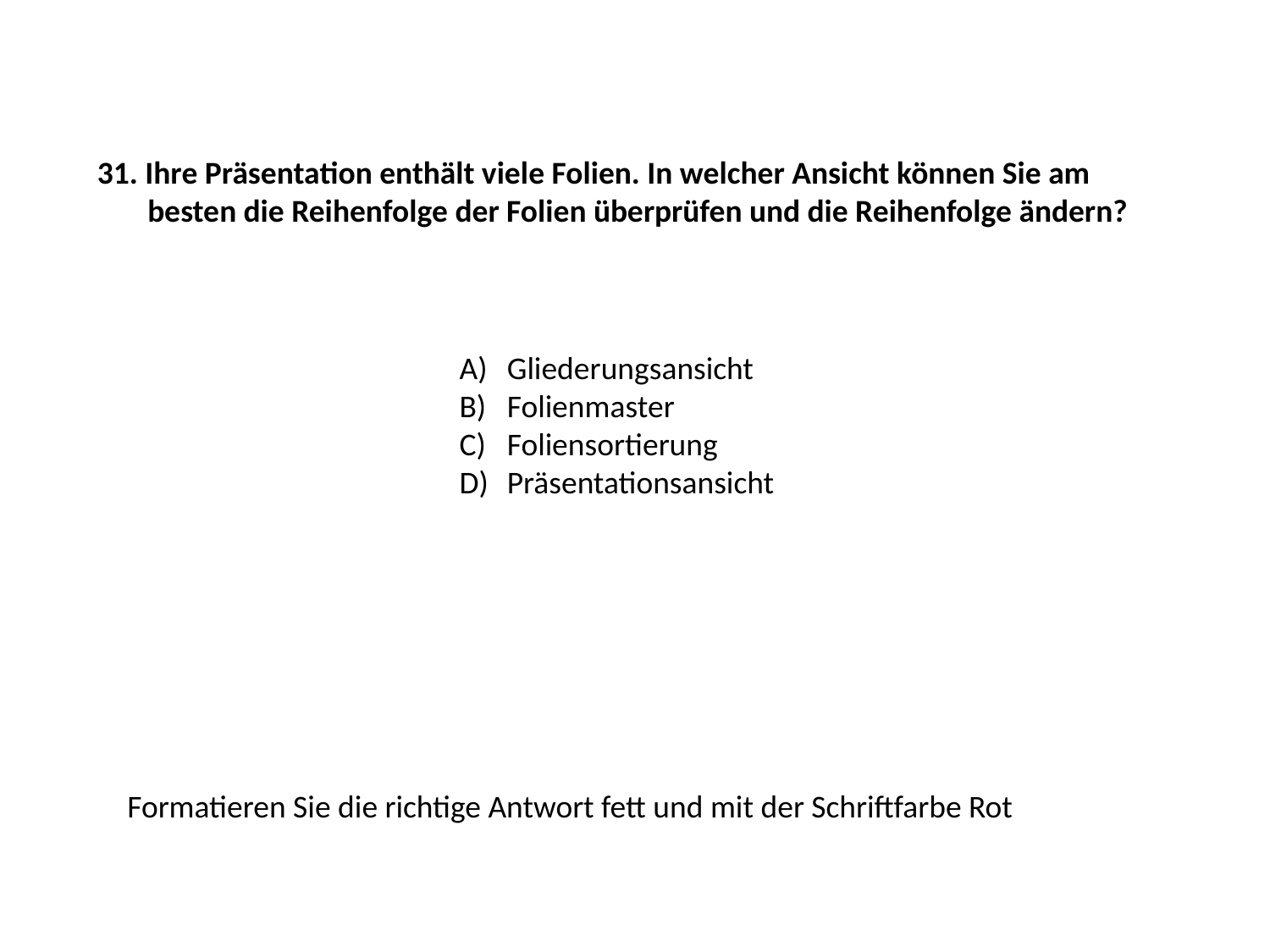

31. Ihre Präsentation enthält viele Folien. In welcher Ansicht können Sie am
       besten die Reihenfolge der Folien überprüfen und die Reihenfolge ändern?
Gliederungsansicht
Folienmaster
Foliensortierung
Präsentationsansicht
Formatieren Sie die richtige Antwort fett und mit der Schriftfarbe Rot